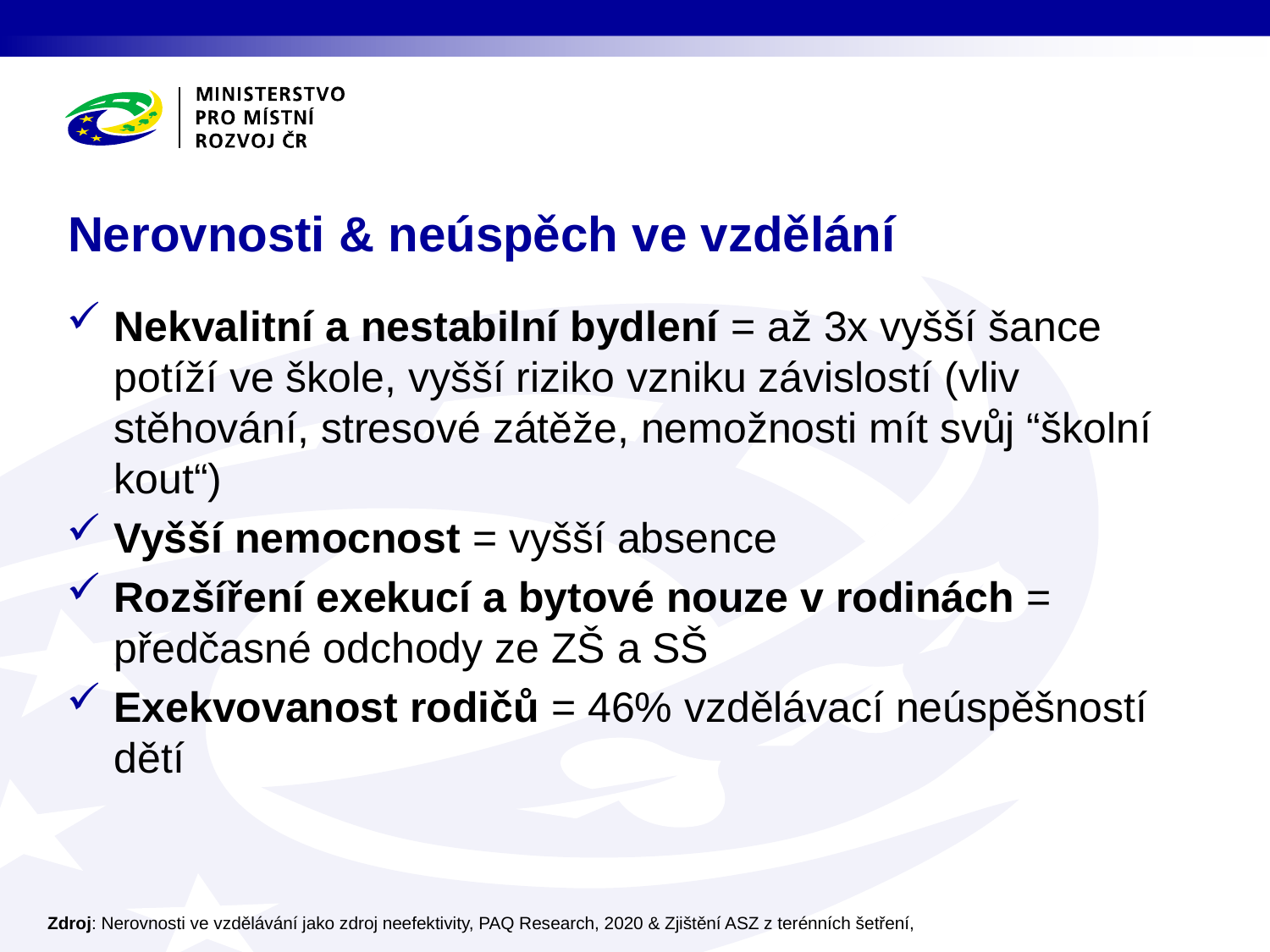

# Nerovnosti & neúspěch ve vzdělání

Nekvalitní a nestabilní bydlení = až 3x vyšší šance potíží ve škole, vyšší riziko vzniku závislostí (vliv stěhování, stresové zátěže, nemožnosti mít svůj “školní kout“)
Vyšší nemocnost = vyšší absence
Rozšíření exekucí a bytové nouze v rodinách = předčasné odchody ze ZŠ a SŠ
Exekvovanost rodičů = 46% vzdělávací neúspěšností dětí

Zdroj: Nerovnosti ve vzdělávání jako zdroj neefektivity, PAQ Research, 2020 & Zjištění ASZ z terénních šetření,